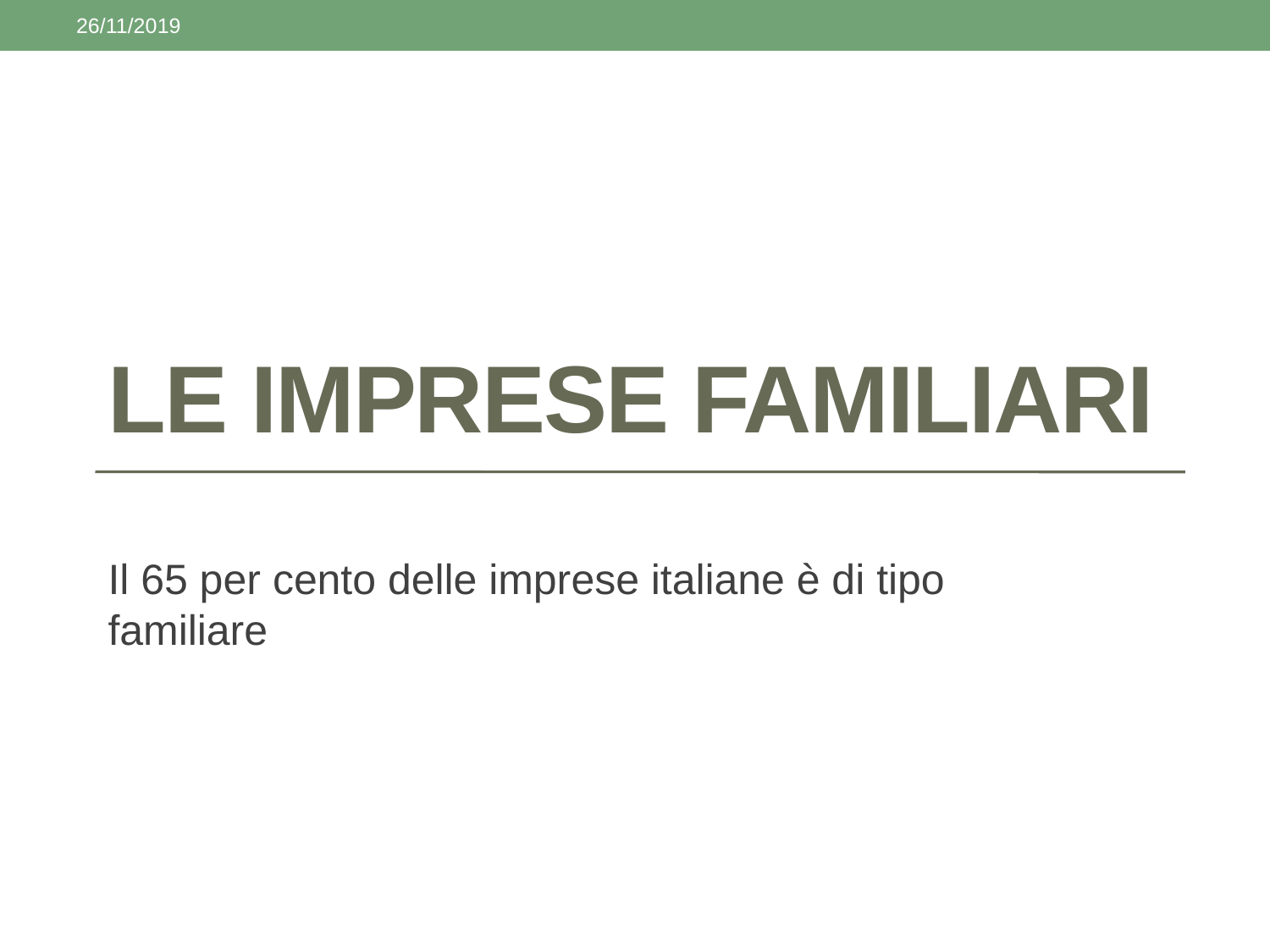

26/11/2019
# Le imprese familiari

Il 65 per cento delle imprese italiane è di tipo familiare